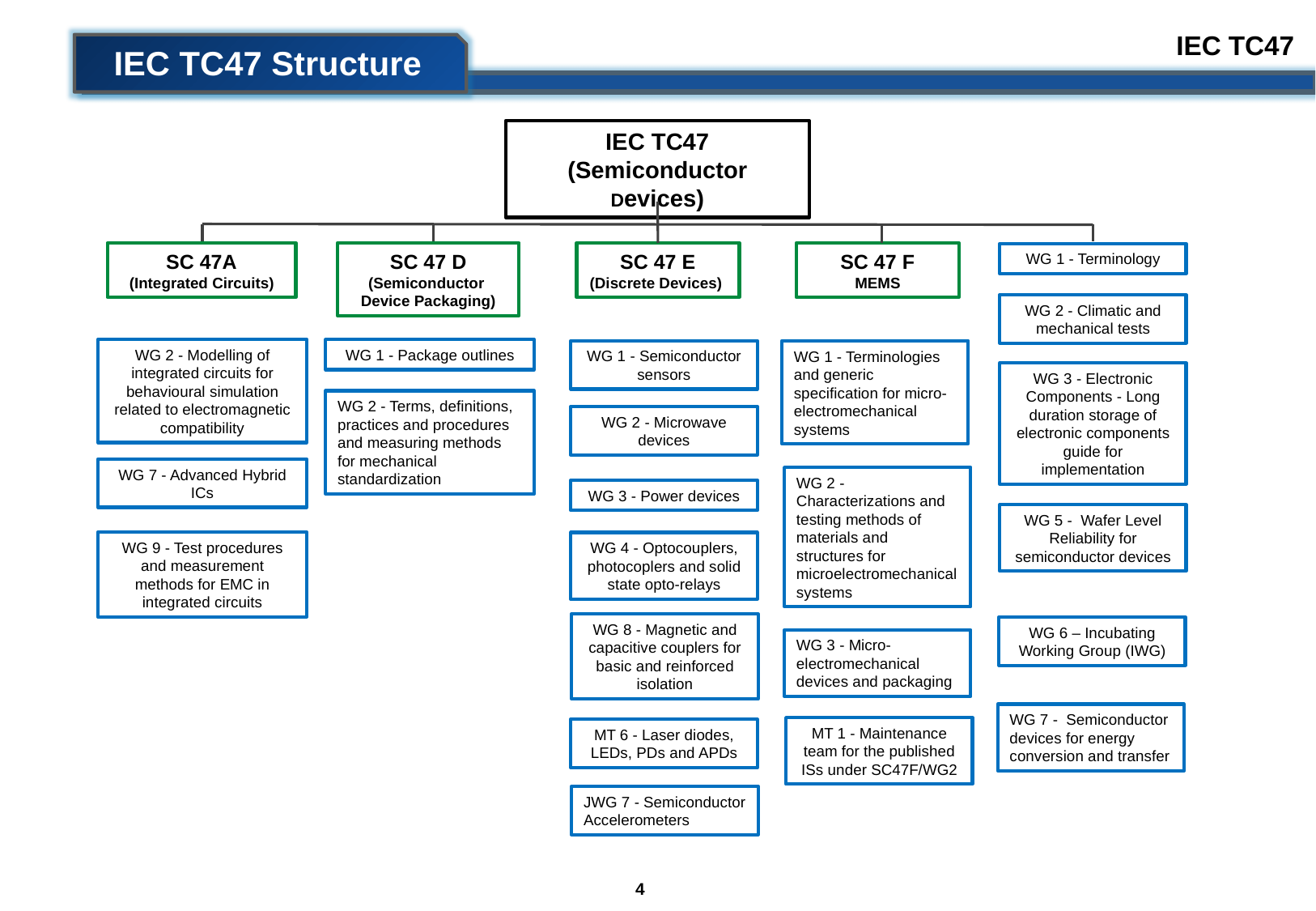

IEC TC47
IEC TC47 Structure
IEC TC47
(Semiconductor Devices)
SC 47A
(Integrated Circuits)
SC 47 D
(Semiconductor
Device Packaging)
SC 47 E
(Discrete Devices)
SC 47 F
MEMS
WG 1 - Terminology
WG 2 - Climatic and mechanical tests
WG 2 - Modelling of integrated circuits for behavioural simulation related to electromagnetic compatibility
WG 1 - Package outlines
WG 1 - Semiconductor sensors
WG 1 - Terminologies and generic specification for micro-electromechanical systems
WG 3 - Electronic Components - Long duration storage of electronic components guide for implementation
WG 2 - Terms, definitions, practices and procedures and measuring methods for mechanical standardization
WG 2 - Microwave devices
WG 7 - Advanced Hybrid ICs
WG 2 - Characterizations and testing methods of materials and structures for microelectromechanical systems
WG 3 - Power devices
WG 5 -  Wafer Level Reliability for semiconductor devices
WG 9 - Test procedures and measurement methods for EMC in integrated circuits
WG 4 - Optocouplers, photocoplers and solid state opto-relays
WG 8 - Magnetic and capacitive couplers for basic and reinforced isolation
WG 6 – Incubating Working Group (IWG)
WG 3 - Micro-electromechanical devices and packaging
WG 7 -  Semiconductor devices for energy conversion and transfer
MT 1 - Maintenance team for the published ISs under SC47F/WG2
MT 6 - Laser diodes, LEDs, PDs and APDs
JWG 7 - Semiconductor Accelerometers